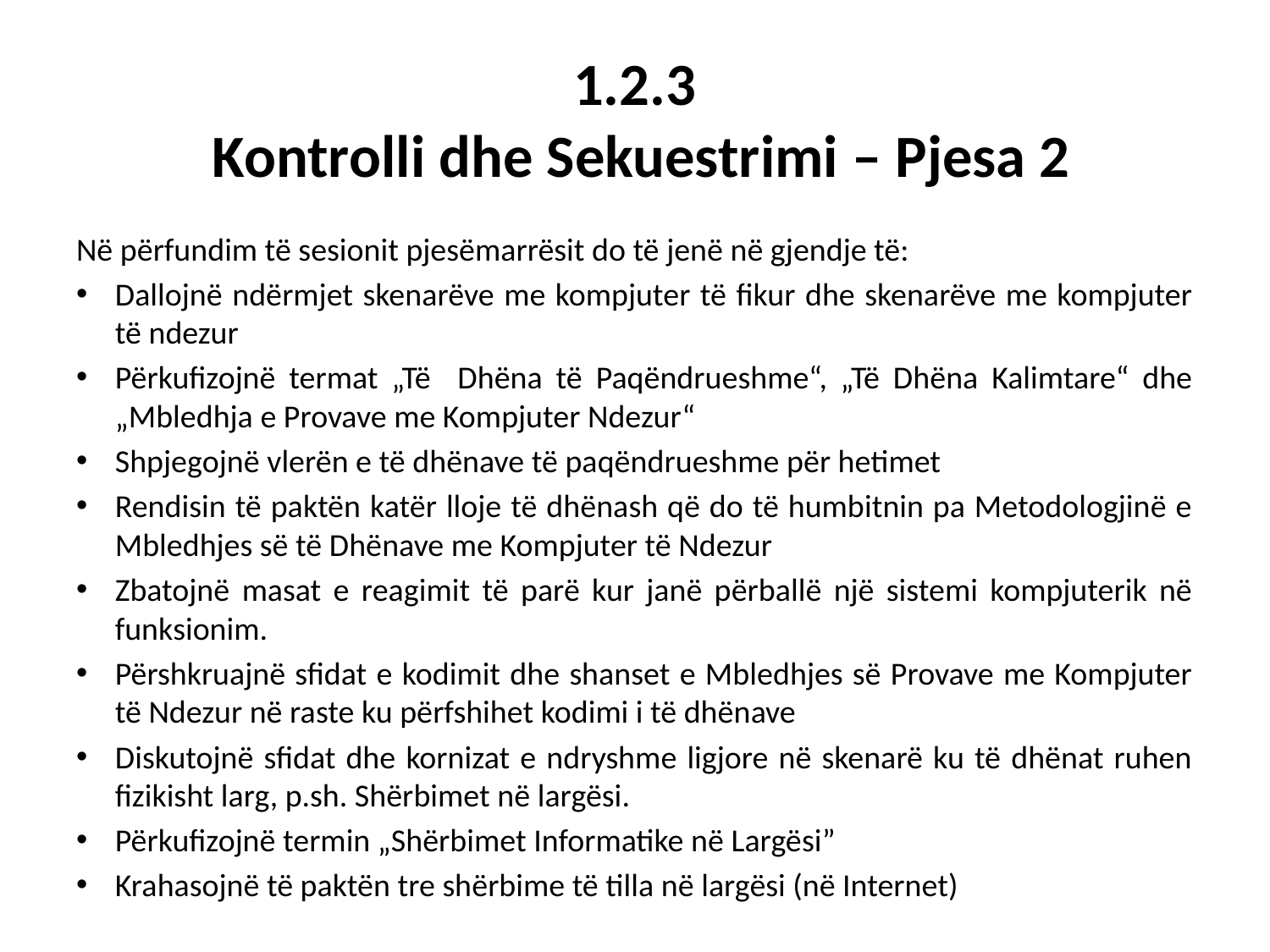

# 1.2.3 Kontrolli dhe Sekuestrimi – Pjesa 2
Në përfundim të sesionit pjesëmarrësit do të jenë në gjendje të:
Dallojnë ndërmjet skenarëve me kompjuter të fikur dhe skenarëve me kompjuter të ndezur
Përkufizojnë termat „Të  Dhëna të Paqëndrueshme“, „Të Dhëna Kalimtare“ dhe „Mbledhja e Provave me Kompjuter Ndezur“
Shpjegojnë vlerën e të dhënave të paqëndrueshme për hetimet
Rendisin të paktën katër lloje të dhënash që do të humbitnin pa Metodologjinë e Mbledhjes së të Dhënave me Kompjuter të Ndezur
Zbatojnë masat e reagimit të parë kur janë përballë një sistemi kompjuterik në funksionim.
Përshkruajnë sfidat e kodimit dhe shanset e Mbledhjes së Provave me Kompjuter të Ndezur në raste ku përfshihet kodimi i të dhënave
Diskutojnë sfidat dhe kornizat e ndryshme ligjore në skenarë ku të dhënat ruhen fizikisht larg, p.sh. Shërbimet në largësi.
Përkufizojnë termin „Shërbimet Informatike në Largësi”
Krahasojnë të paktën tre shërbime të tilla në largësi (në Internet)